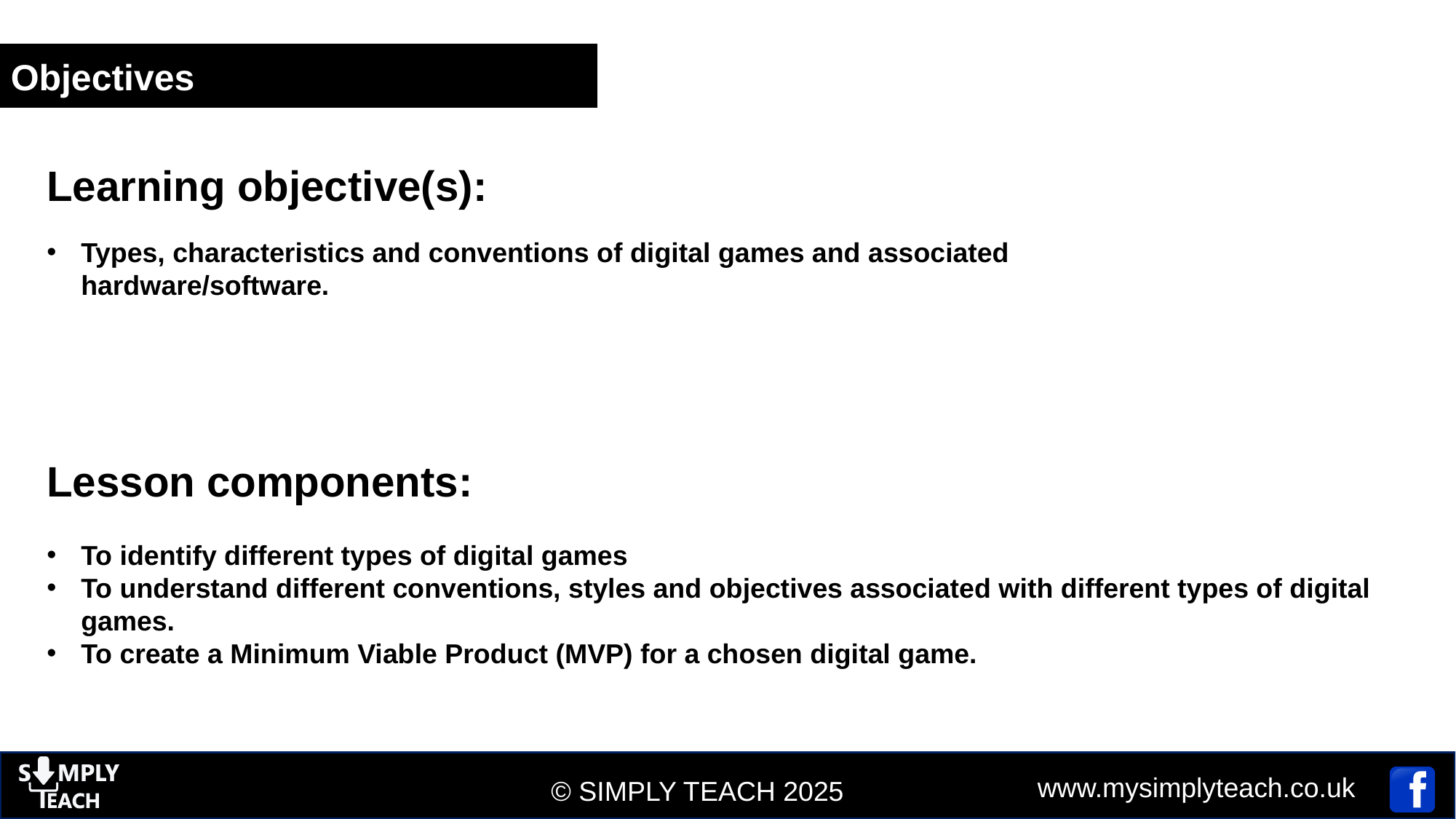

Objectives
Learning objective(s):

Types, characteristics and conventions of digital games and associated hardware/software.
Lesson components:

To identify different types of digital games
To understand different conventions, styles and objectives associated with different types of digital games.
To create a Minimum Viable Product (MVP) for a chosen digital game.